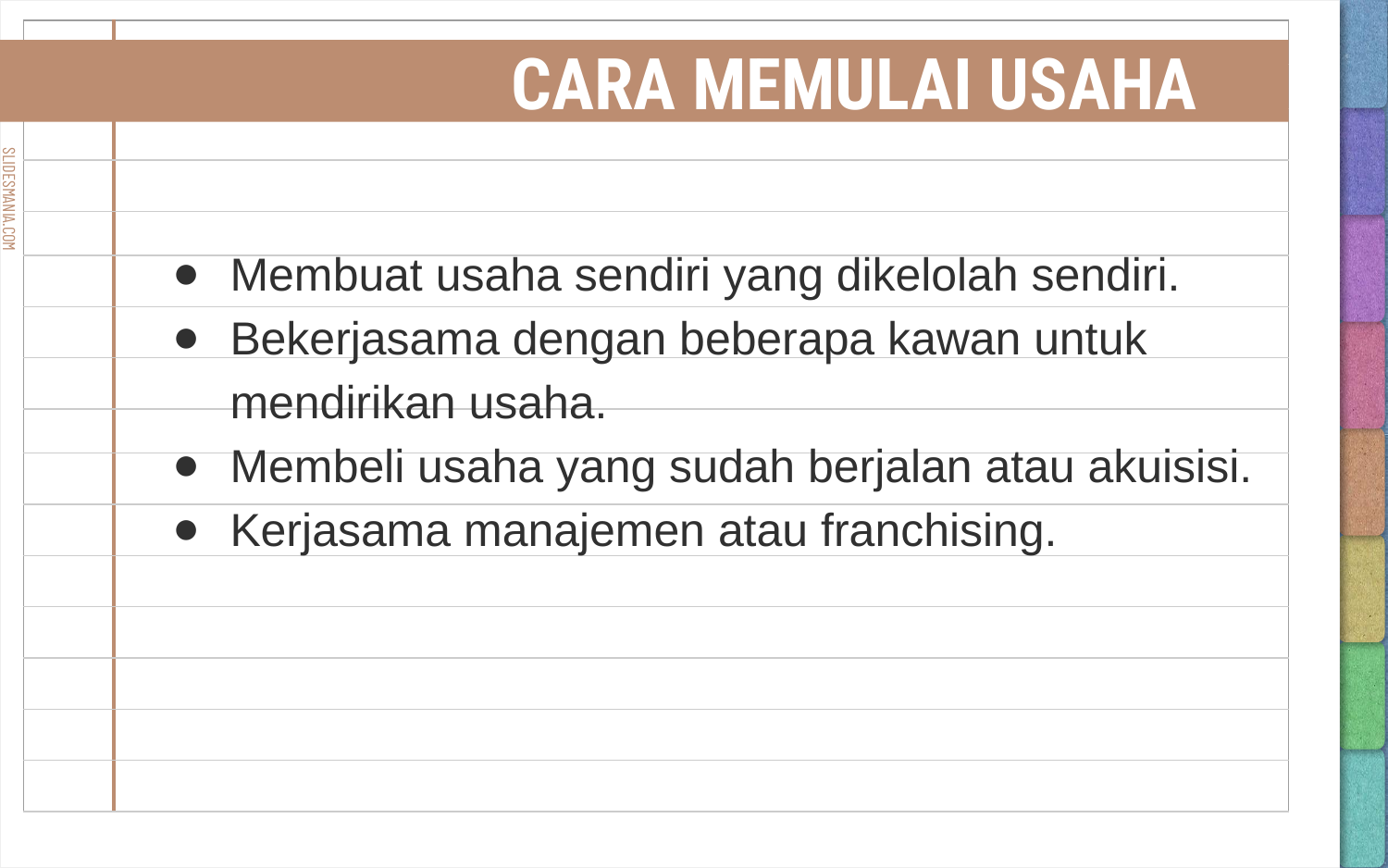

# CARA MEMULAI USAHA
Membuat usaha sendiri yang dikelolah sendiri.
Bekerjasama dengan beberapa kawan untuk mendirikan usaha.
Membeli usaha yang sudah berjalan atau akuisisi.
Kerjasama manajemen atau franchising.